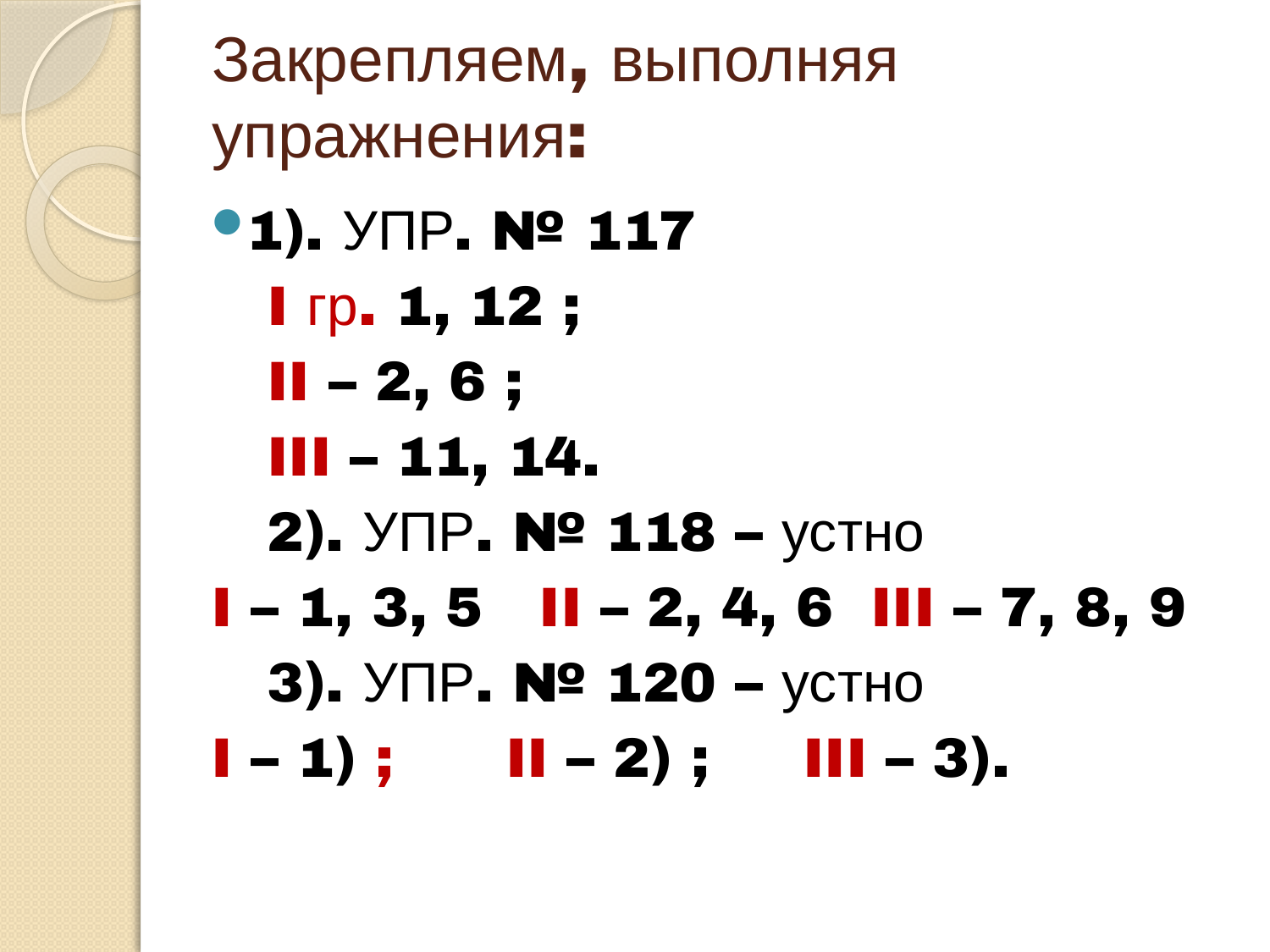

# Закрепляем, выполняя упражнения:
1). УПР. № 117
   I гр. 1, 12 ;
   II – 2, 6 ;
   III – 11, 14.
   2). УПР. № 118 – устно
I – 1, 3, 5   II – 2, 4, 6  III – 7, 8, 9
   3). УПР. № 120 – устно
I – 1) ;      II – 2) ;     III – 3).